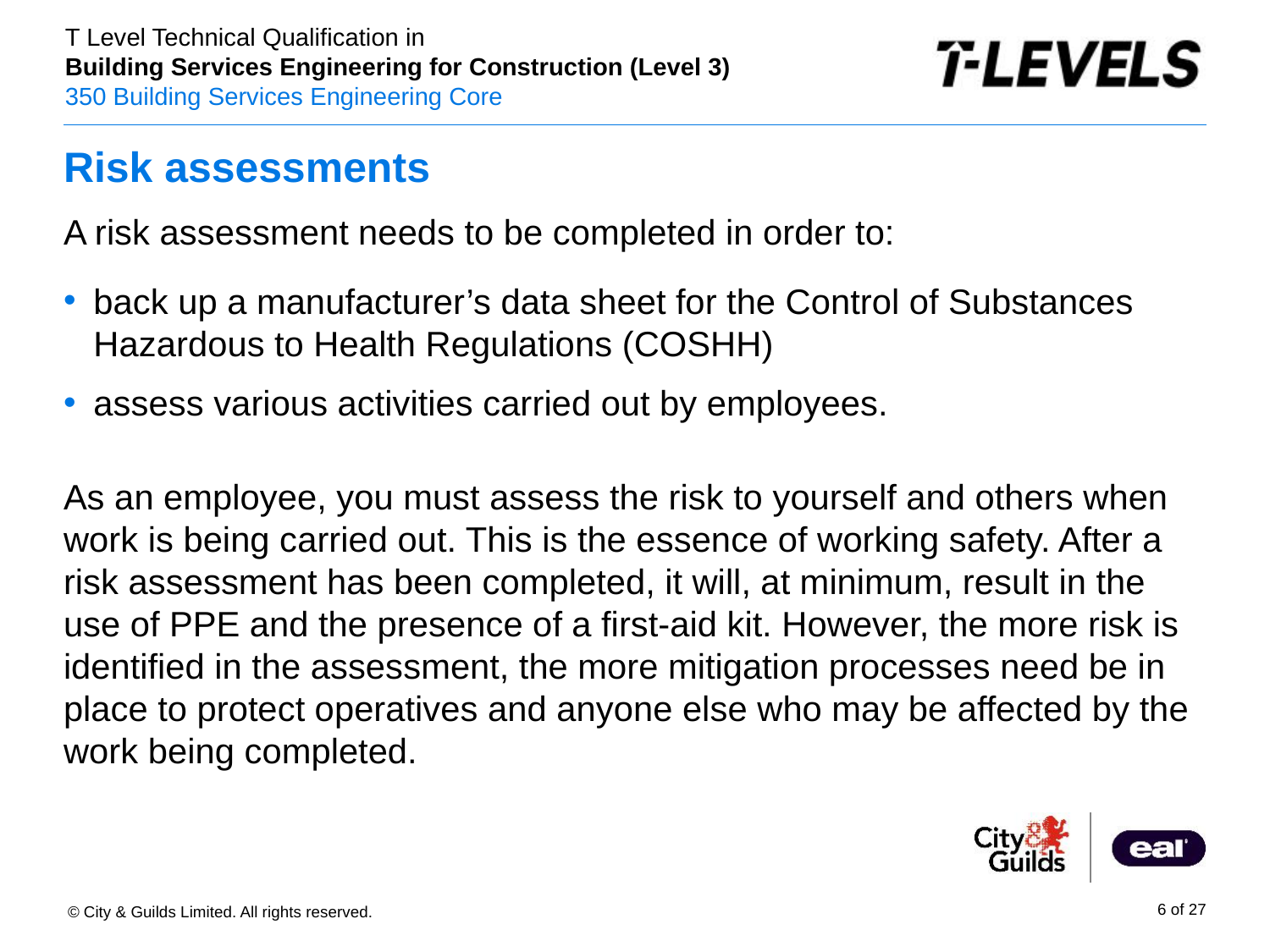

# Risk assessments
A risk assessment needs to be completed in order to:
back up a manufacturer’s data sheet for the Control of Substances Hazardous to Health Regulations (COSHH)
assess various activities carried out by employees.

As an employee, you must assess the risk to yourself and others when work is being carried out. This is the essence of working safety. After a risk assessment has been completed, it will, at minimum, result in the use of PPE and the presence of a first-aid kit. However, the more risk is identified in the assessment, the more mitigation processes need be in place to protect operatives and anyone else who may be affected by the work being completed.